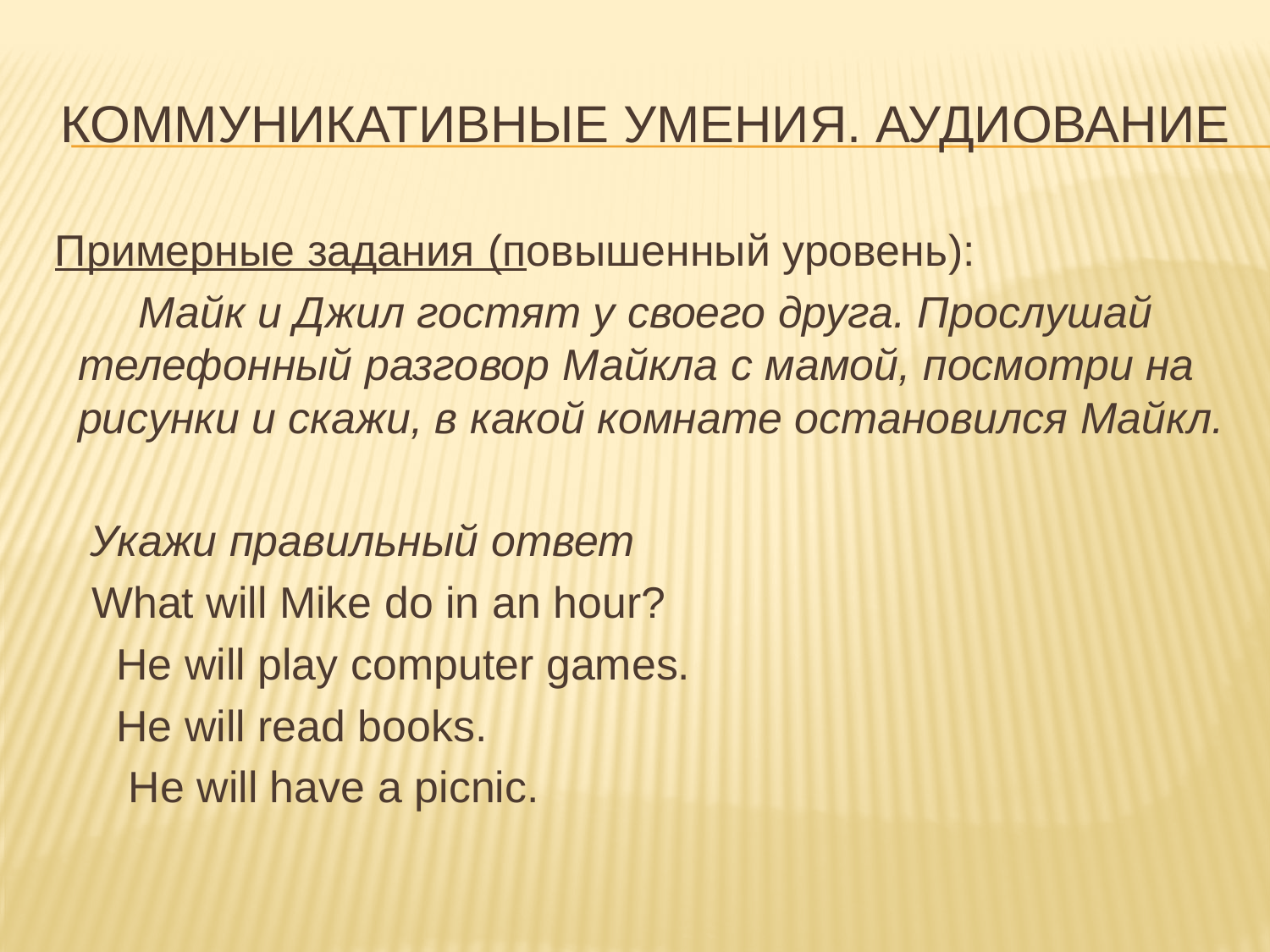

# Коммуникативные умения. аудиование
Примерные задания (повышенный уровень):
    Майк и Джил гостят у своего друга. Прослушай телефонный разговор Майкла с мамой, посмотри на рисунки и скажи, в какой комнате остановился Майкл.

Укажи правильный ответ
   What will Mike do in an hour?
     ⁪He will play computer games.
     ⁪He will read books.
     ⁪ He will have a picnic.